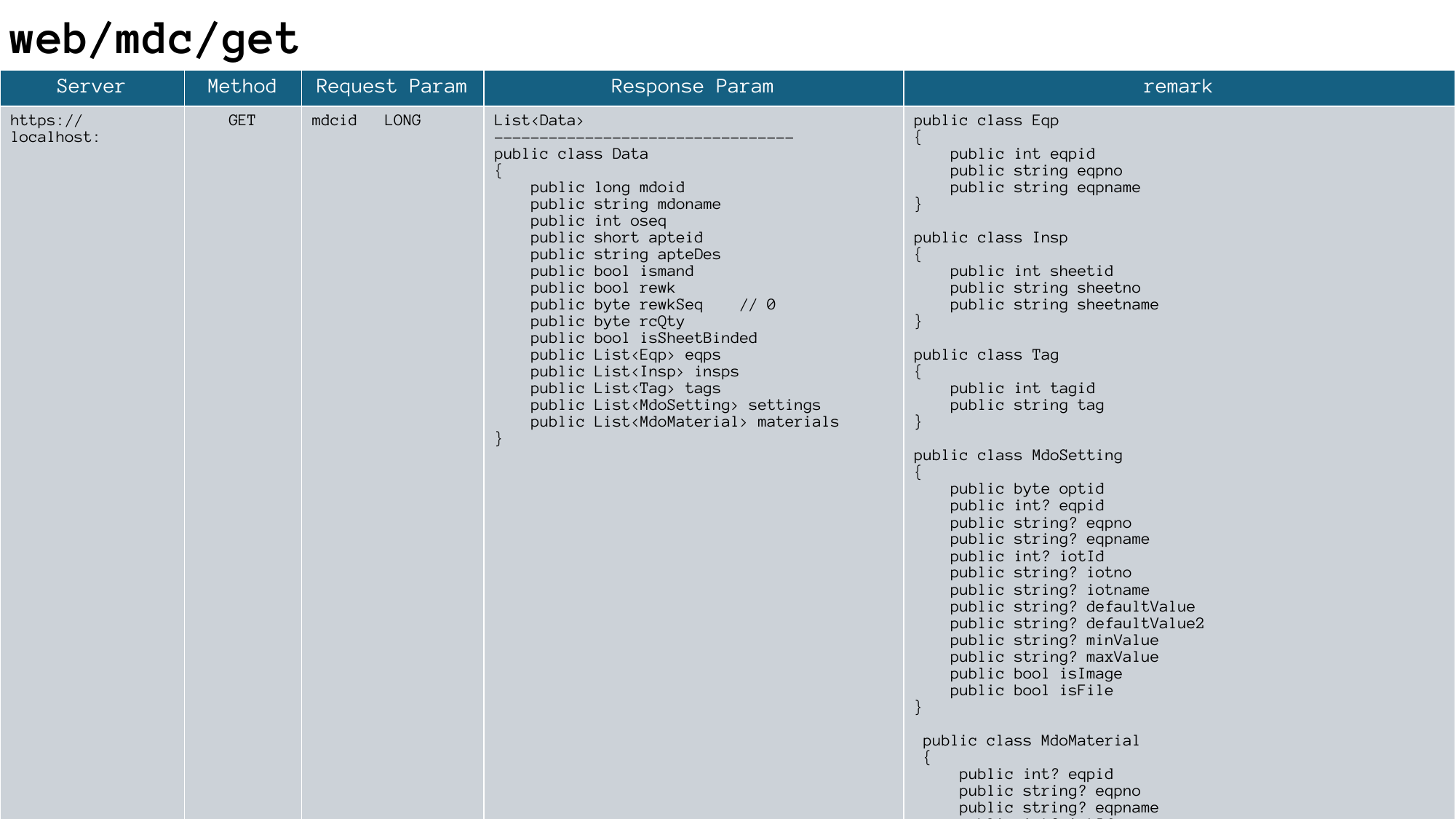

web/mdc/get
| Server | Method | Request Param | Response Param | remark |
| --- | --- | --- | --- | --- |
| https://localhost: | GET | mdcid LONG | List<Data> --------------------------------- public class Data { public long mdoid public string mdoname public int oseq public short apteid public string apteDes public bool ismand public bool rewk public byte rewkSeq // 0 public byte rcQty public bool isSheetBinded public List<Eqp> eqps public List<Insp> insps public List<Tag> tags public List<MdoSetting> settings public List<MdoMaterial> materials } | public class Eqp { public int eqpid public string eqpno public string eqpname } public class Insp { public int sheetid public string sheetno public string sheetname } public class Tag { public int tagid public string tag } public class MdoSetting { public byte optid public int? eqpid public string? eqpno public string? eqpname public int? iotId public string? iotno public string? iotname public string? defaultValue public string? defaultValue2 public string? minValue public string? maxValue public bool isImage public bool isFile } public class MdoMaterial { public int? eqpid public string? eqpno public string? eqpname public int? iotId public string? iotno public string? iotname public string? routkey public long materialId public string pno public string pname public float usage public float tol public bool isPercent } |